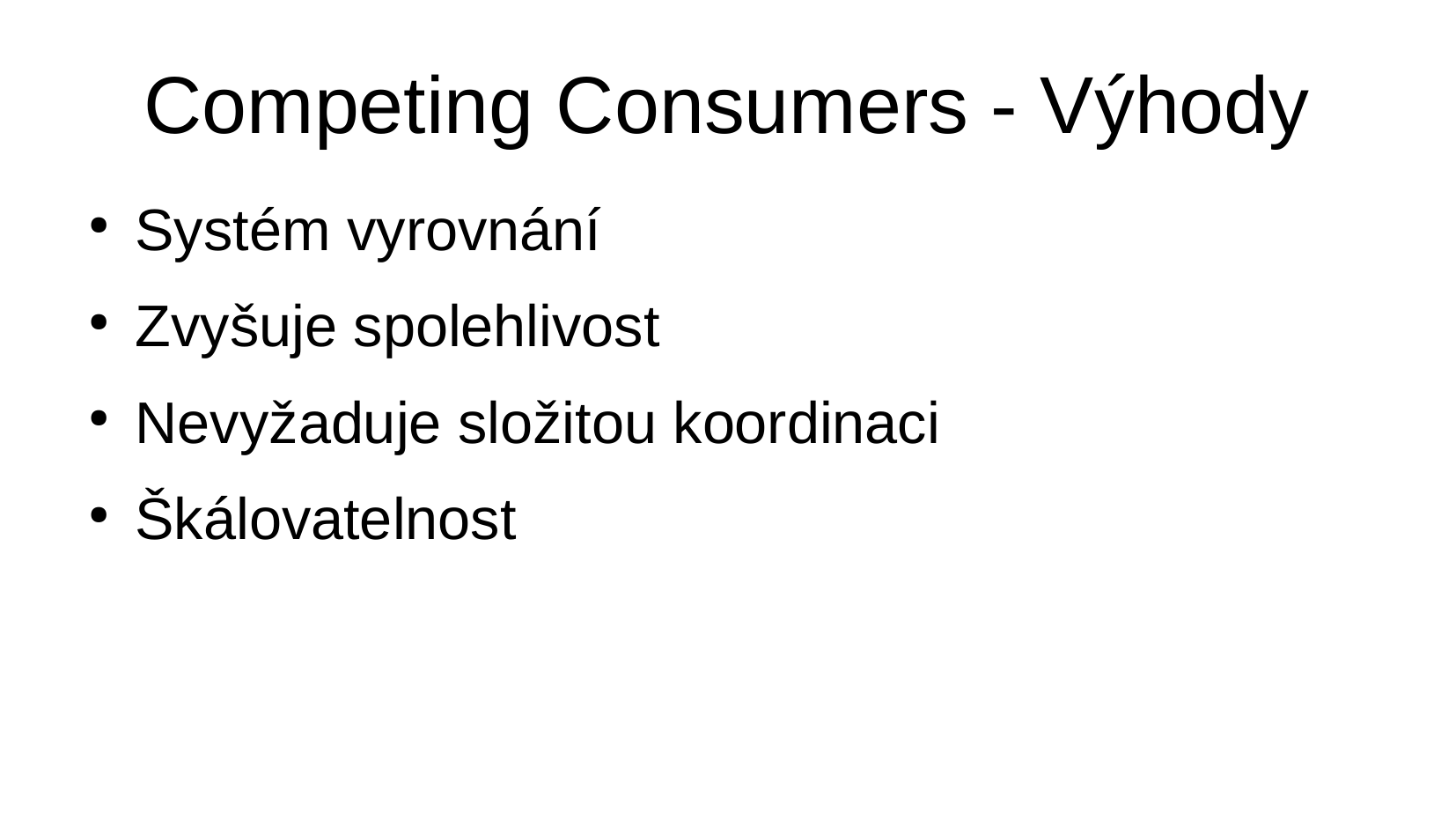

Competing Consumers - Výhody
Systém vyrovnání
Zvyšuje spolehlivost
Nevyžaduje složitou koordinaci
Škálovatelnost